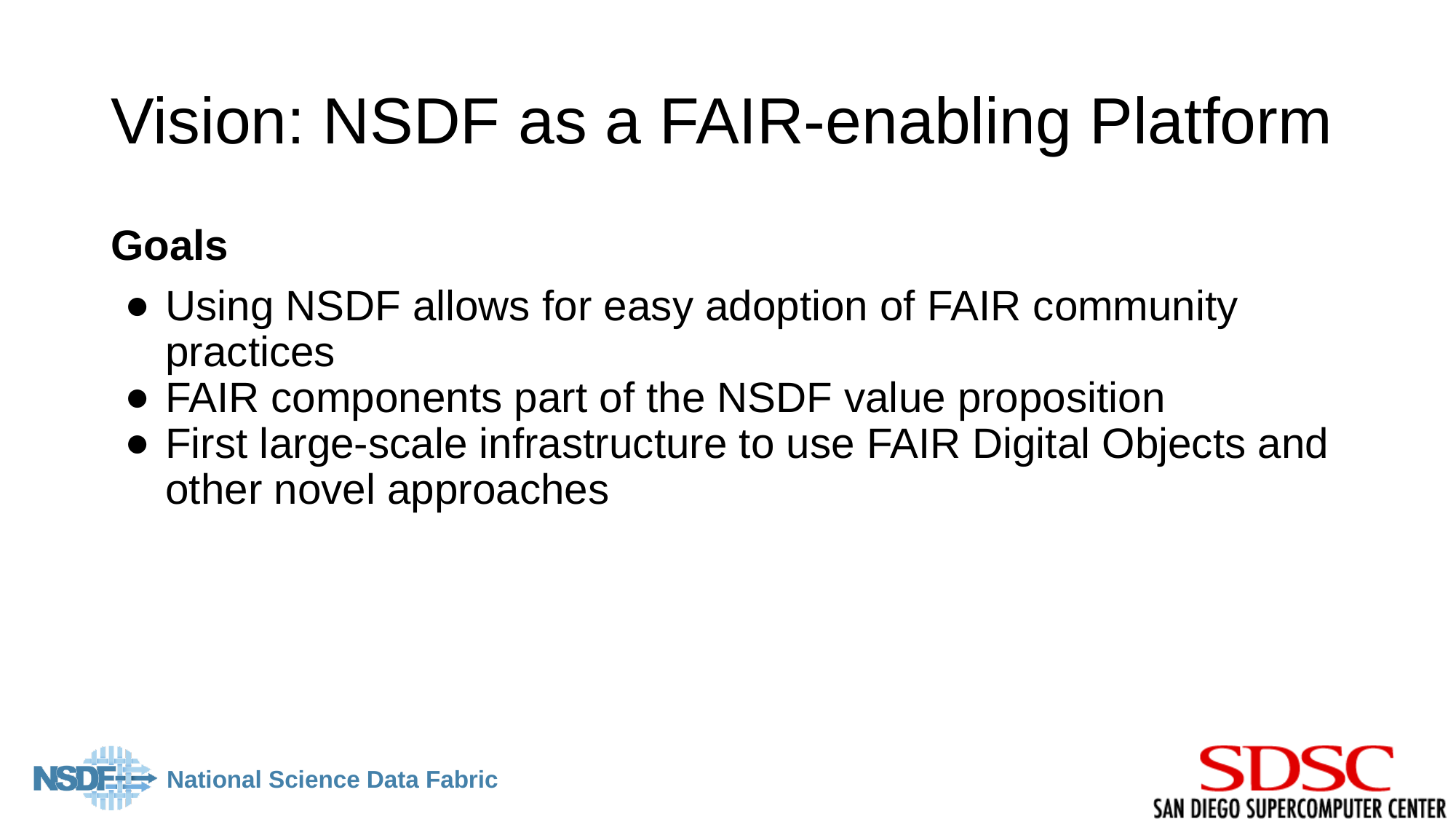

# Vision: NSDF as a FAIR-enabling Platform
Goals
Using NSDF allows for easy adoption of FAIR community practices
FAIR components part of the NSDF value proposition
First large-scale infrastructure to use FAIR Digital Objects and other novel approaches